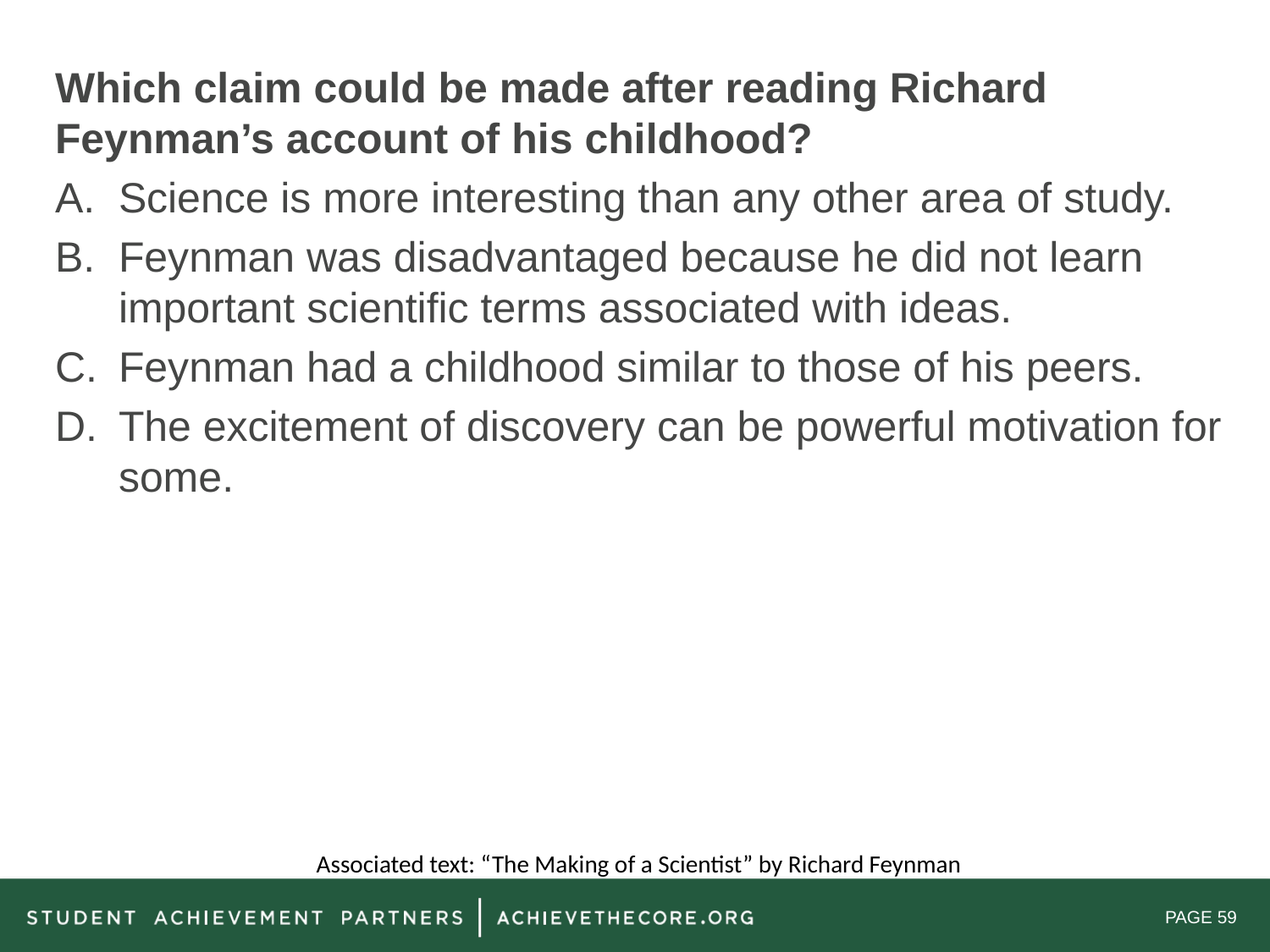

Which claim could be made after reading Richard Feynman’s account of his childhood?
Science is more interesting than any other area of study.
Feynman was disadvantaged because he did not learn important scientific terms associated with ideas.
Feynman had a childhood similar to those of his peers.
The excitement of discovery can be powerful motivation for some.
Associated text: “The Making of a Scientist” by Richard Feynman